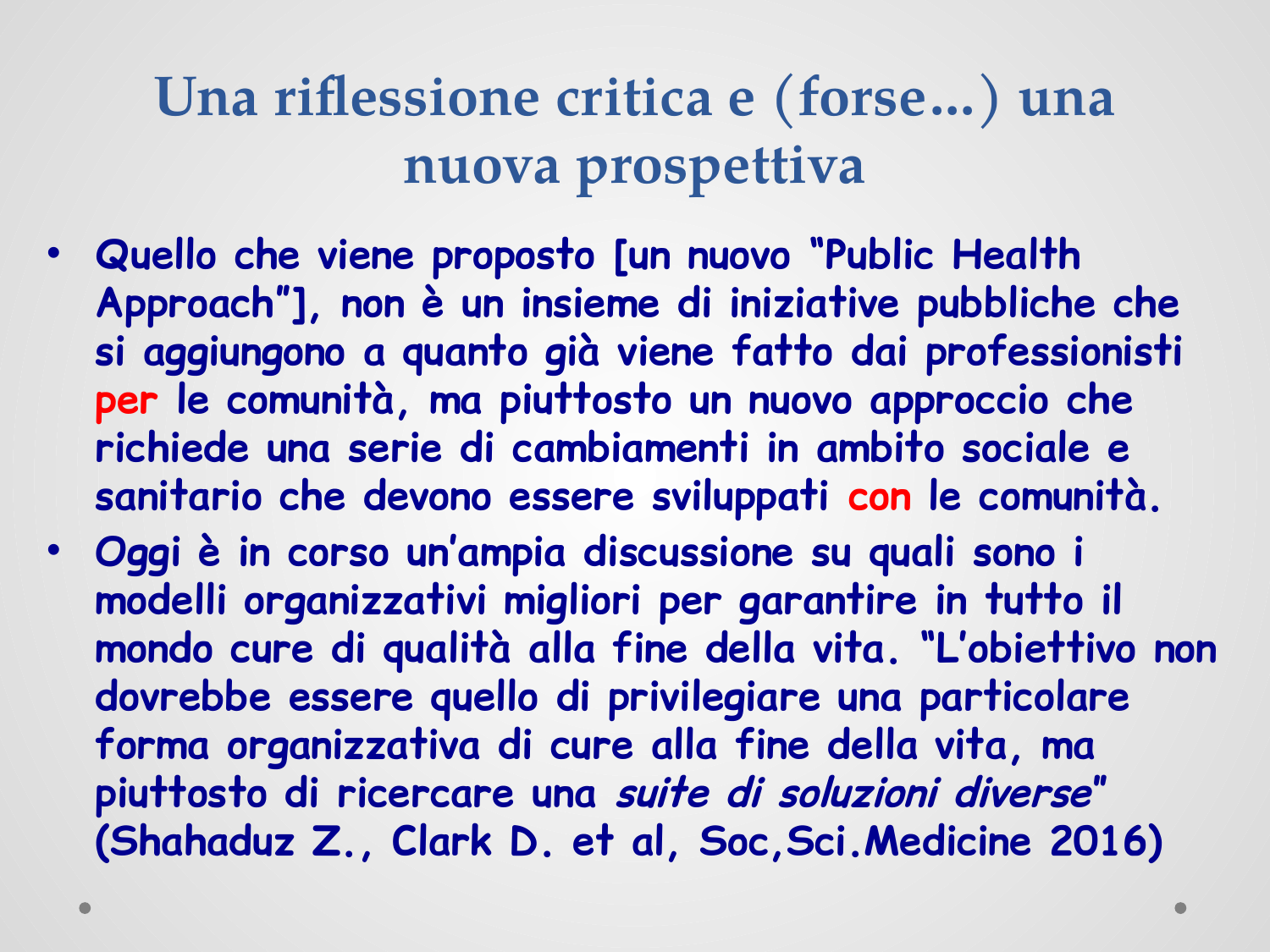

# Una riflessione critica e (forse…) una nuova prospettiva
Quello che viene proposto [un nuovo “Public Health Approach”], non è un insieme di iniziative pubbliche che si aggiungono a quanto già viene fatto dai professionisti per le comunità, ma piuttosto un nuovo approccio che richiede una serie di cambiamenti in ambito sociale e sanitario che devono essere sviluppati con le comunità.
Oggi è in corso un’ampia discussione su quali sono i modelli organizzativi migliori per garantire in tutto il mondo cure di qualità alla fine della vita. “L’obiettivo non dovrebbe essere quello di privilegiare una particolare forma organizzativa di cure alla fine della vita, ma piuttosto di ricercare una suite di soluzioni diverse” (Shahaduz Z., Clark D. et al, Soc,Sci.Medicine 2016)